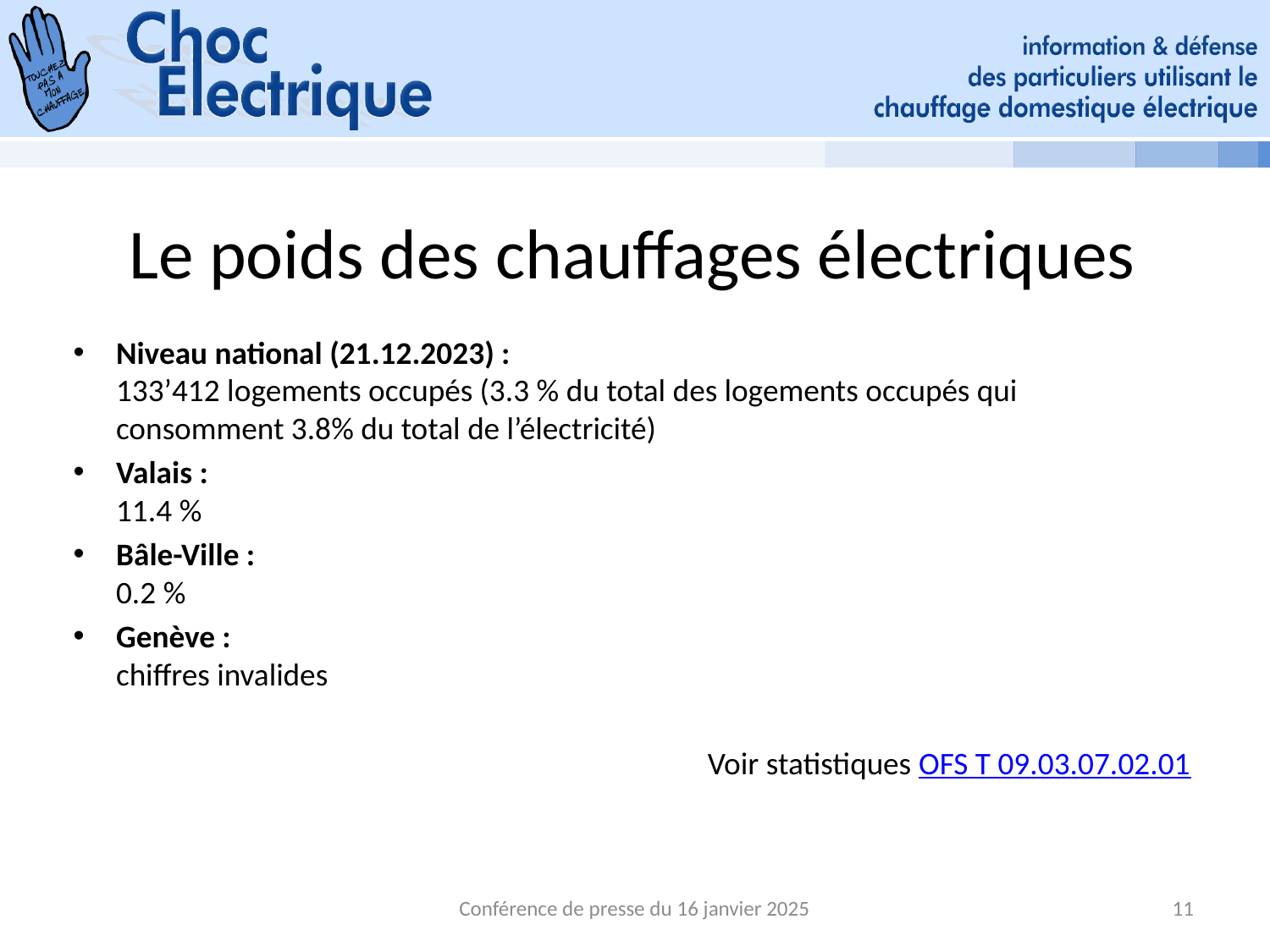

# Le poids des chauffages électriques
Niveau national (21.12.2023) :
133’412 logements occupés (3.3 % du total des logements occupés qui consomment 3.8% du total de l’électricité)
Valais :
11.4 %
Bâle-Ville :
0.2 %
Genève :
chiffres invalides

Voir statistiques OFS T 09.03.07.02.01

Conférence de presse du 16 janvier 2025
11